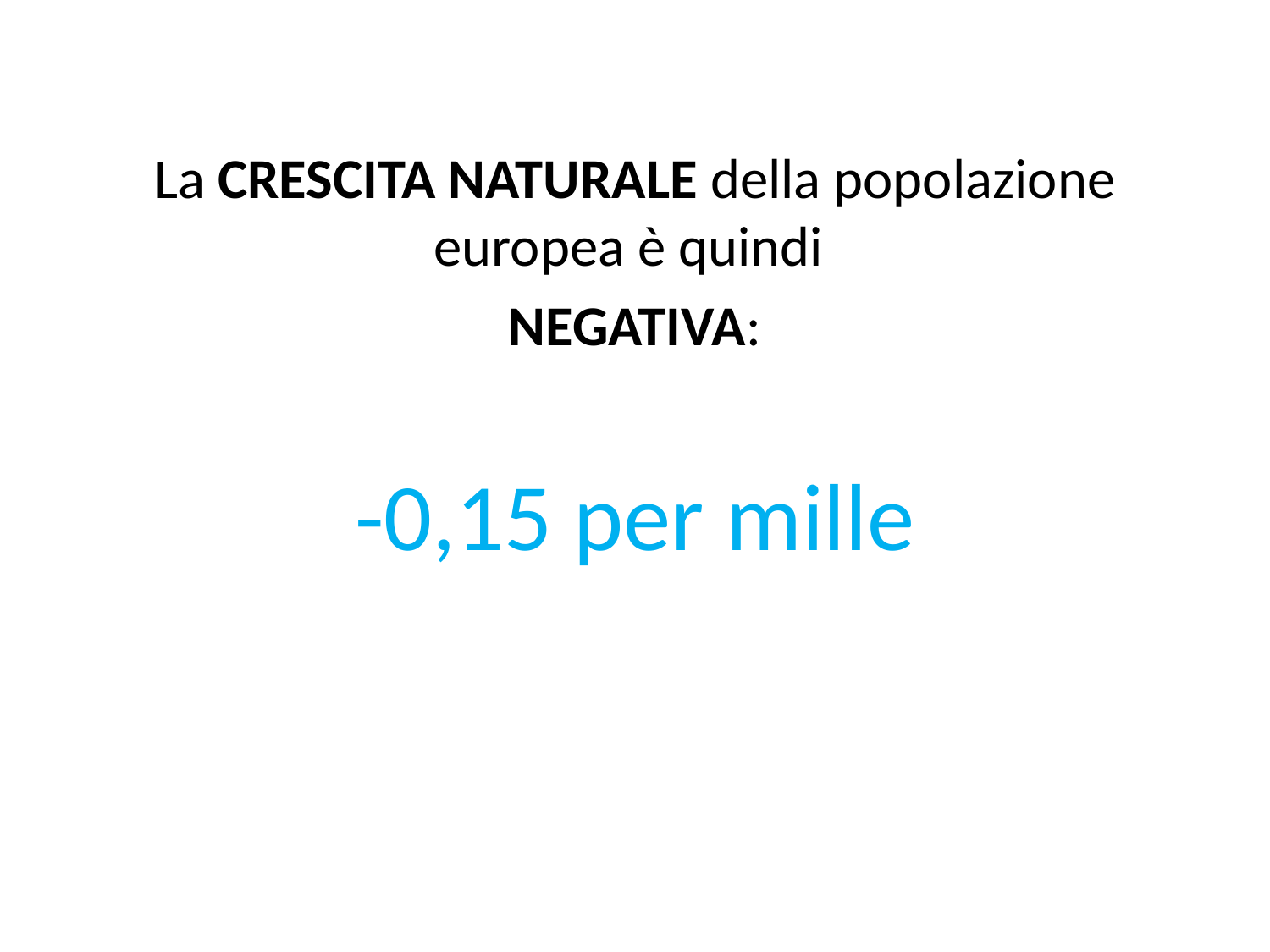

La CRESCITA NATURALE della popolazione europea è quindi
NEGATIVA:

-0,15 per mille